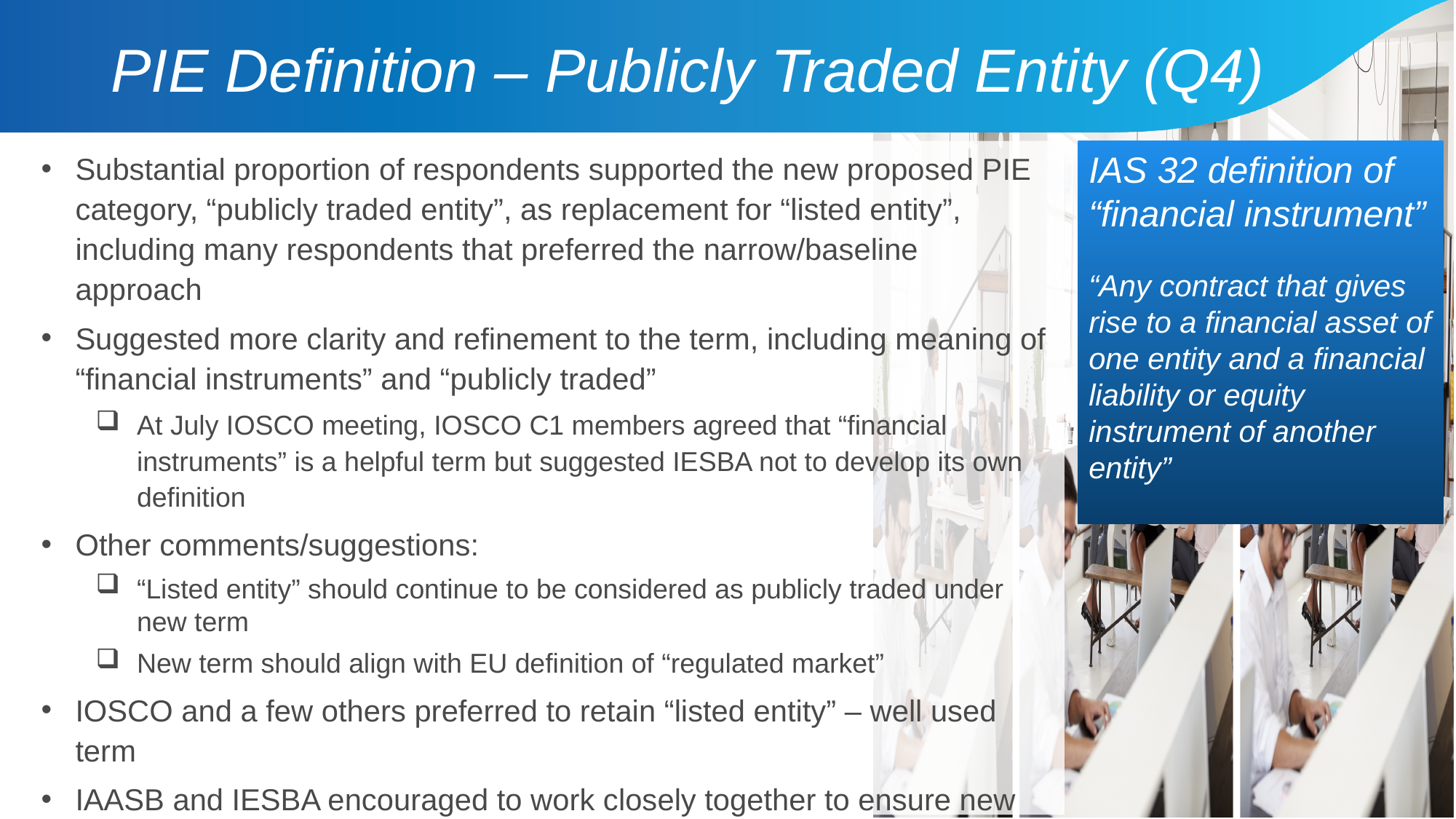

# PIE Definition – Publicly Traded Entity (Q4)
Substantial proportion of respondents supported the new proposed PIE category, “publicly traded entity”, as replacement for “listed entity”, including many respondents that preferred the narrow/baseline approach
Suggested more clarity and refinement to the term, including meaning of “financial instruments” and “publicly traded”
At July IOSCO meeting, IOSCO C1 members agreed that “financial instruments” is a helpful term but suggested IESBA not to develop its own definition
Other comments/suggestions:
“Listed entity” should continue to be considered as publicly traded under new term
New term should align with EU definition of “regulated market”
IOSCO and a few others preferred to retain “listed entity” – well used term
IAASB and IESBA encouraged to work closely together to ensure new term can be applied consistently across both Boards’ Standards
IAS 32 definition of “financial instrument”

“Any contract that gives rise to a financial asset of one entity and a financial liability or equity instrument of another entity”
17